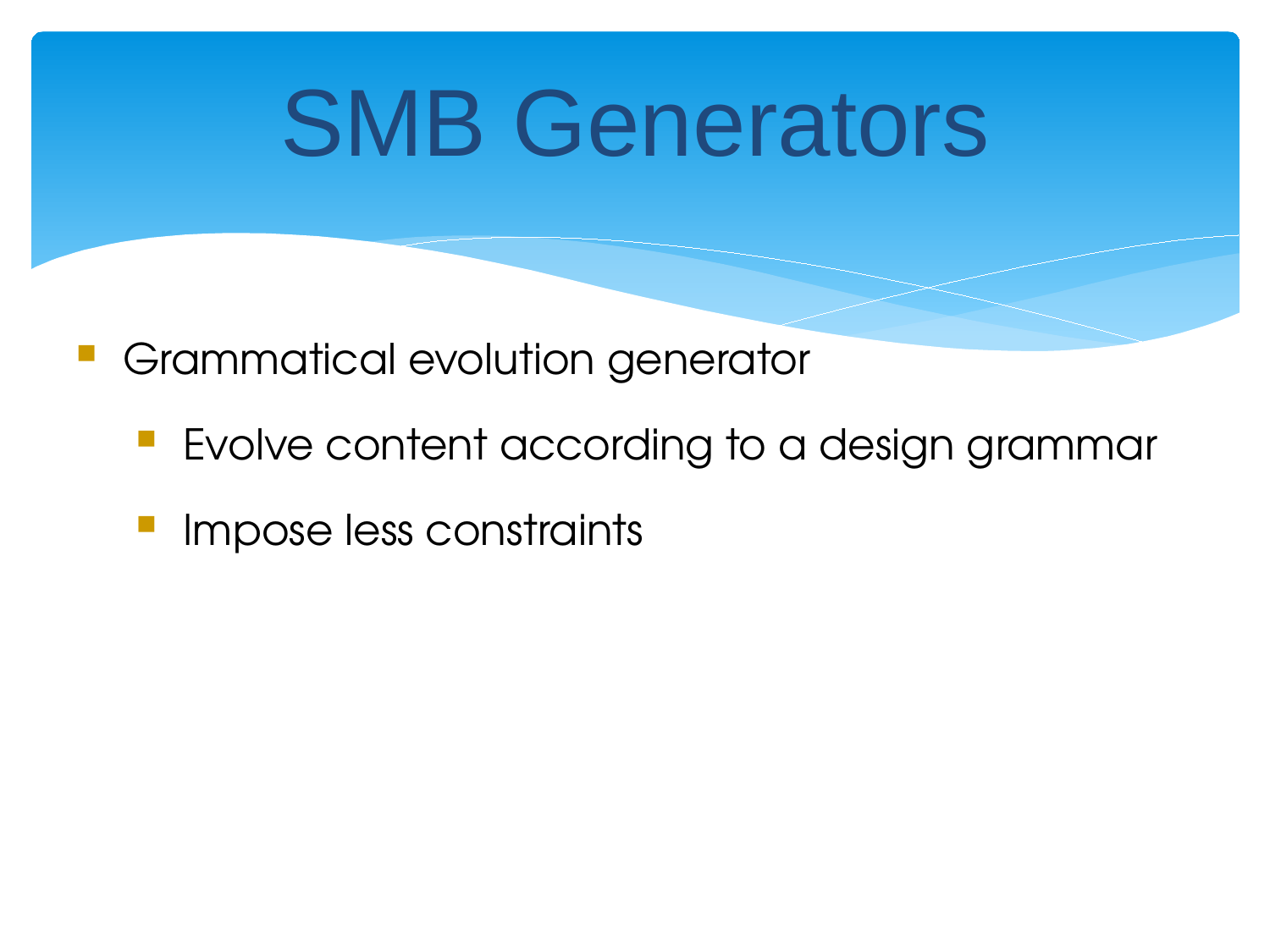

SMB Generators

Grammatical evolution generator
Evolve content according to a design grammar
Impose less constraints